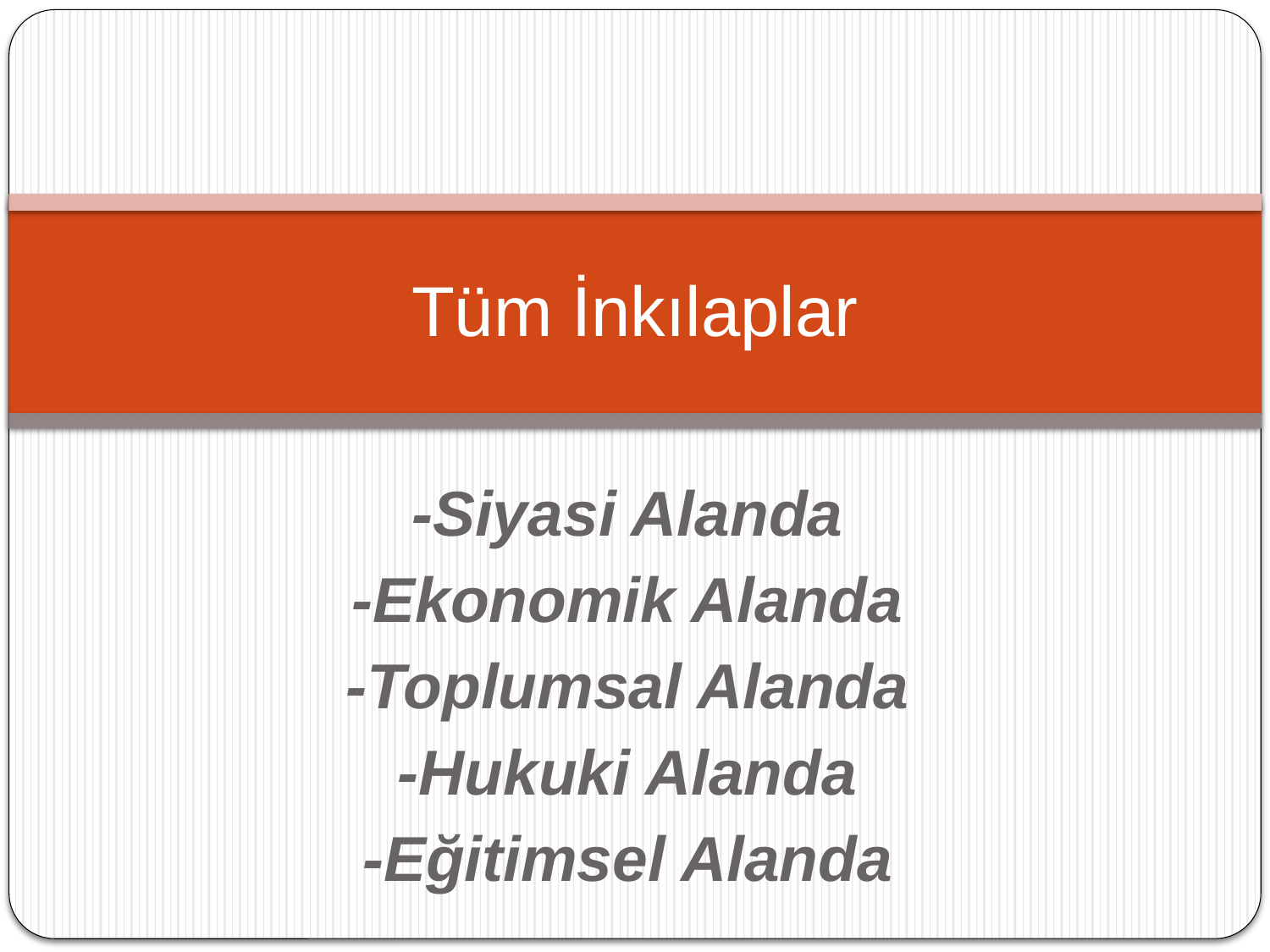

# Tüm İnkılaplar
-Siyasi Alanda
-Ekonomik Alanda
-Toplumsal Alanda
-Hukuki Alanda
-Eğitimsel Alanda